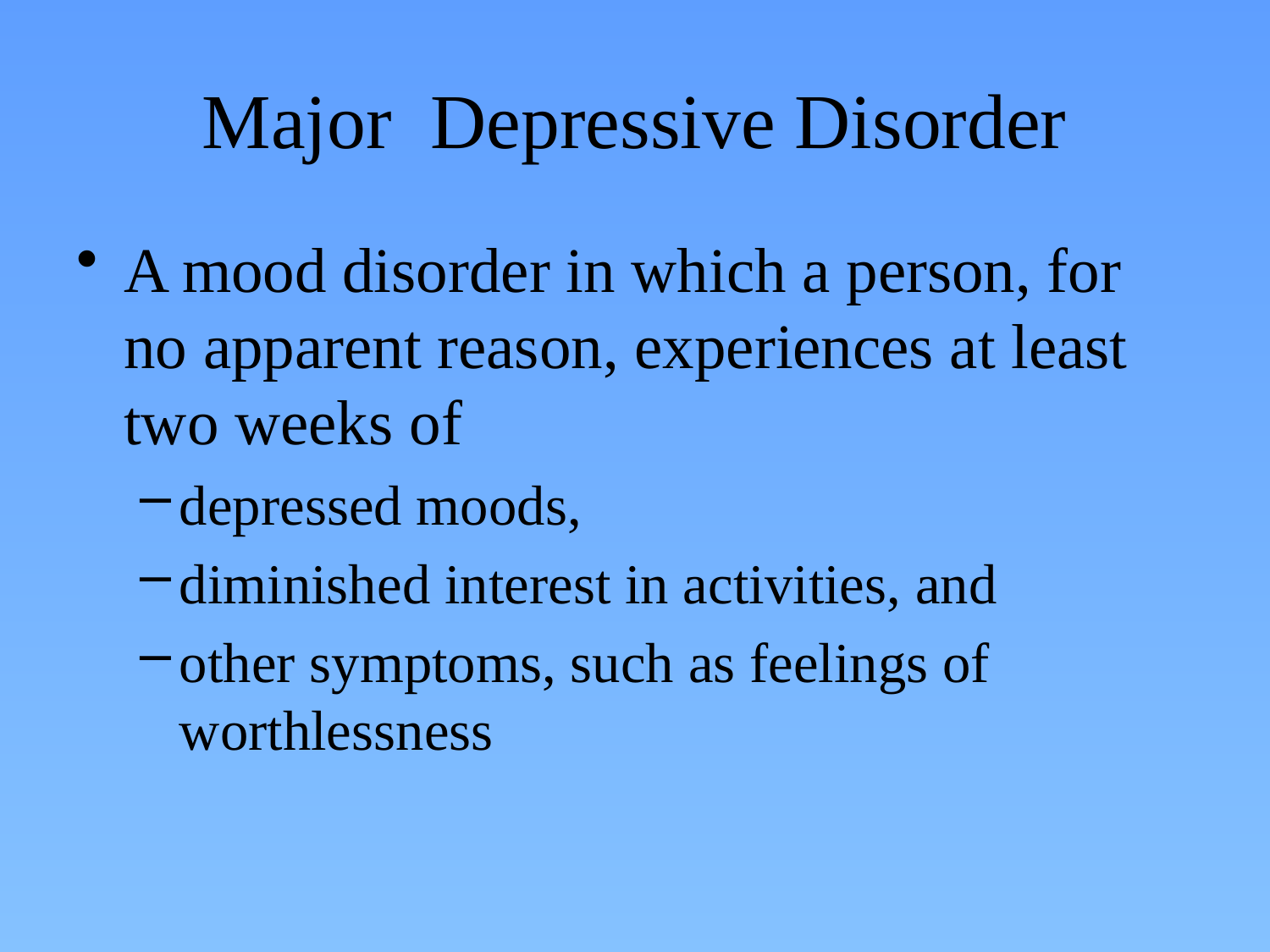

# Major  Depressive Disorder
A mood disorder in which a person, for no apparent reason, experiences at least two weeks of
depressed moods,
diminished interest in activities, and
other symptoms, such as feelings of worthlessness